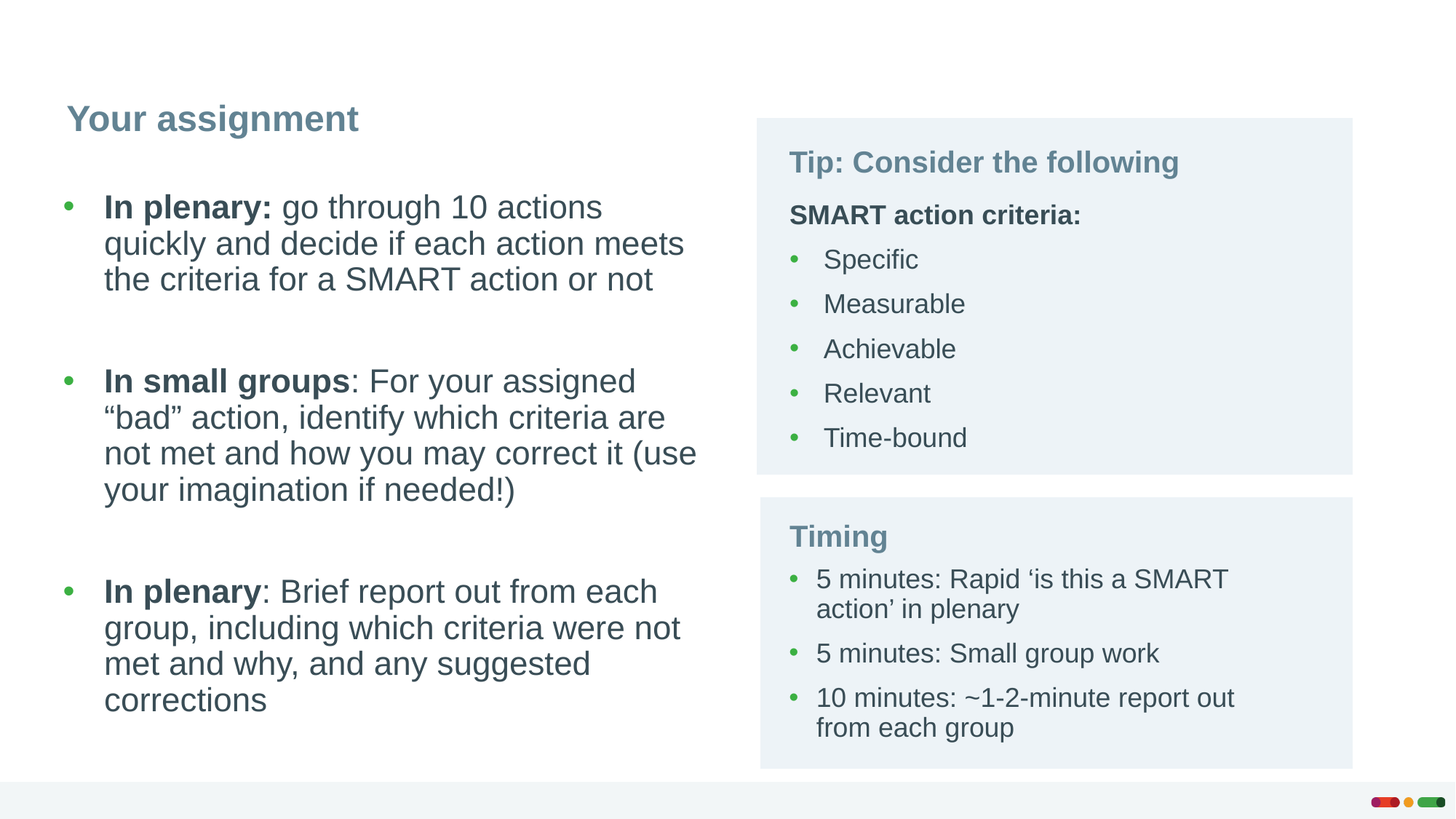

Tip: Consider the following
Your assignment

In plenary: go through 10 actions quickly and decide if each action meets the criteria for a SMART action or not

In small groups: For your assigned “bad” action, identify which criteria are not met and how you may correct it (use your imagination if needed!)

In plenary: Brief report out from each group, including which criteria were not met and why, and any suggested corrections
SMART action criteria:
Specific
Measurable
Achievable
Relevant
Time-bound

Timing
5 minutes: Rapid ‘is this a SMART action’ in plenary
5 minutes: Small group work
10 minutes: ~1-2-minute report out from each group